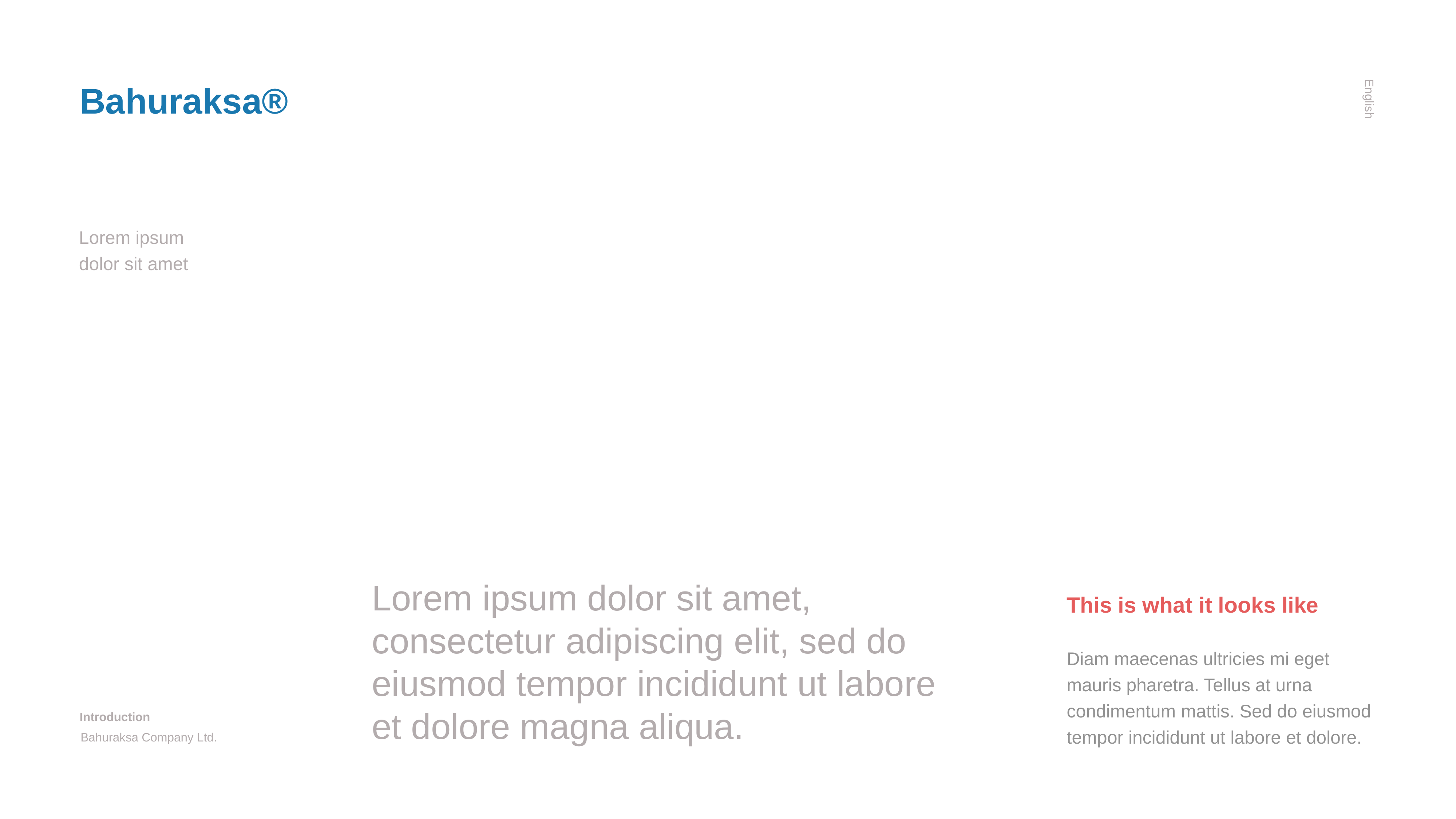

Bahuraksa®
English
Lorem ipsum dolor sit amet
Lorem ipsum dolor sit amet, consectetur adipiscing elit, sed do eiusmod tempor incididunt ut labore et dolore magna aliqua.
This is what it looks like
Diam maecenas ultricies mi eget mauris pharetra. Tellus at urna condimentum mattis. Sed do eiusmod tempor incididunt ut labore et dolore.
Introduction
Bahuraksa Company Ltd.